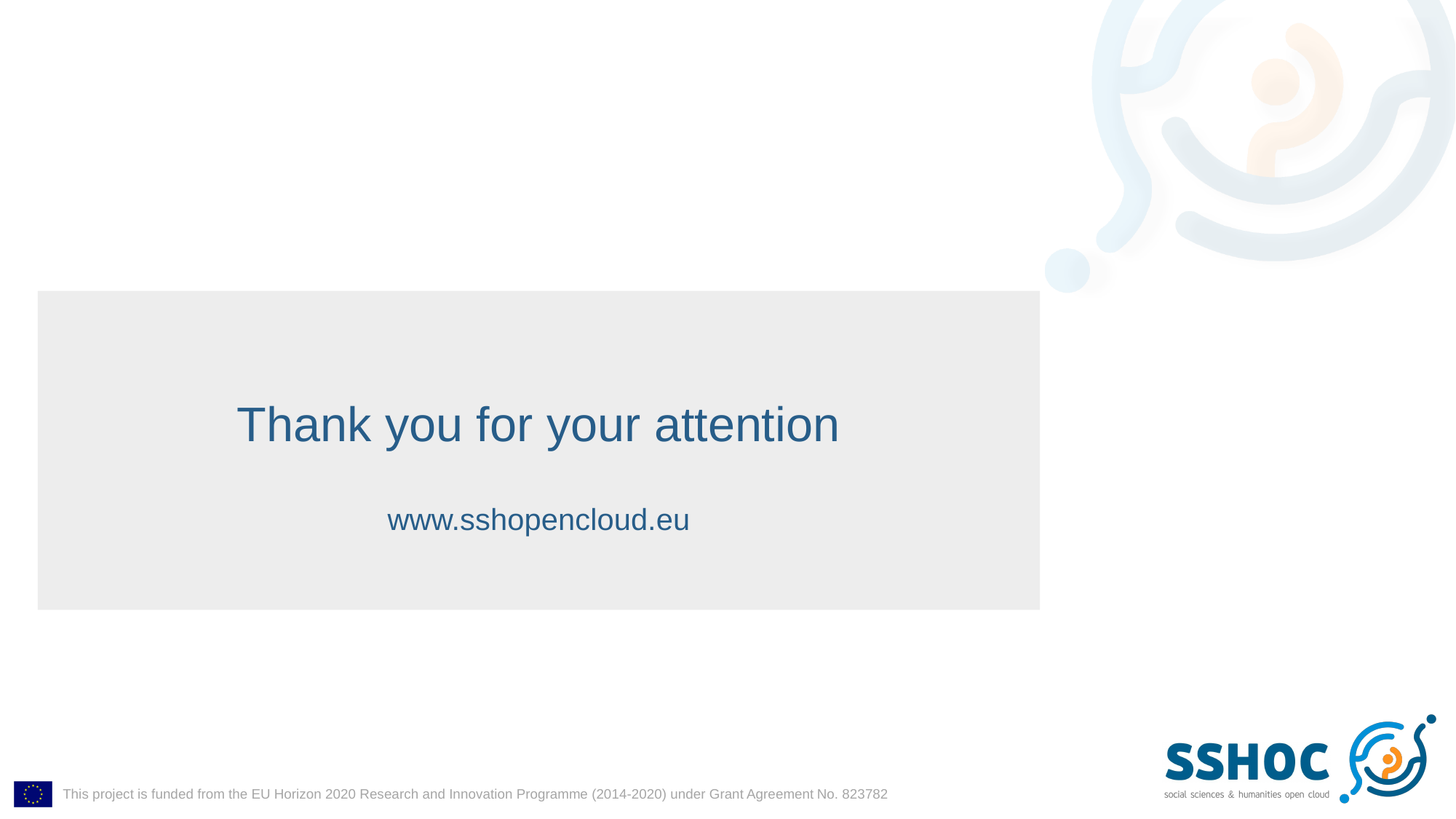

# Thank you for your attention www.sshopencloud.eu